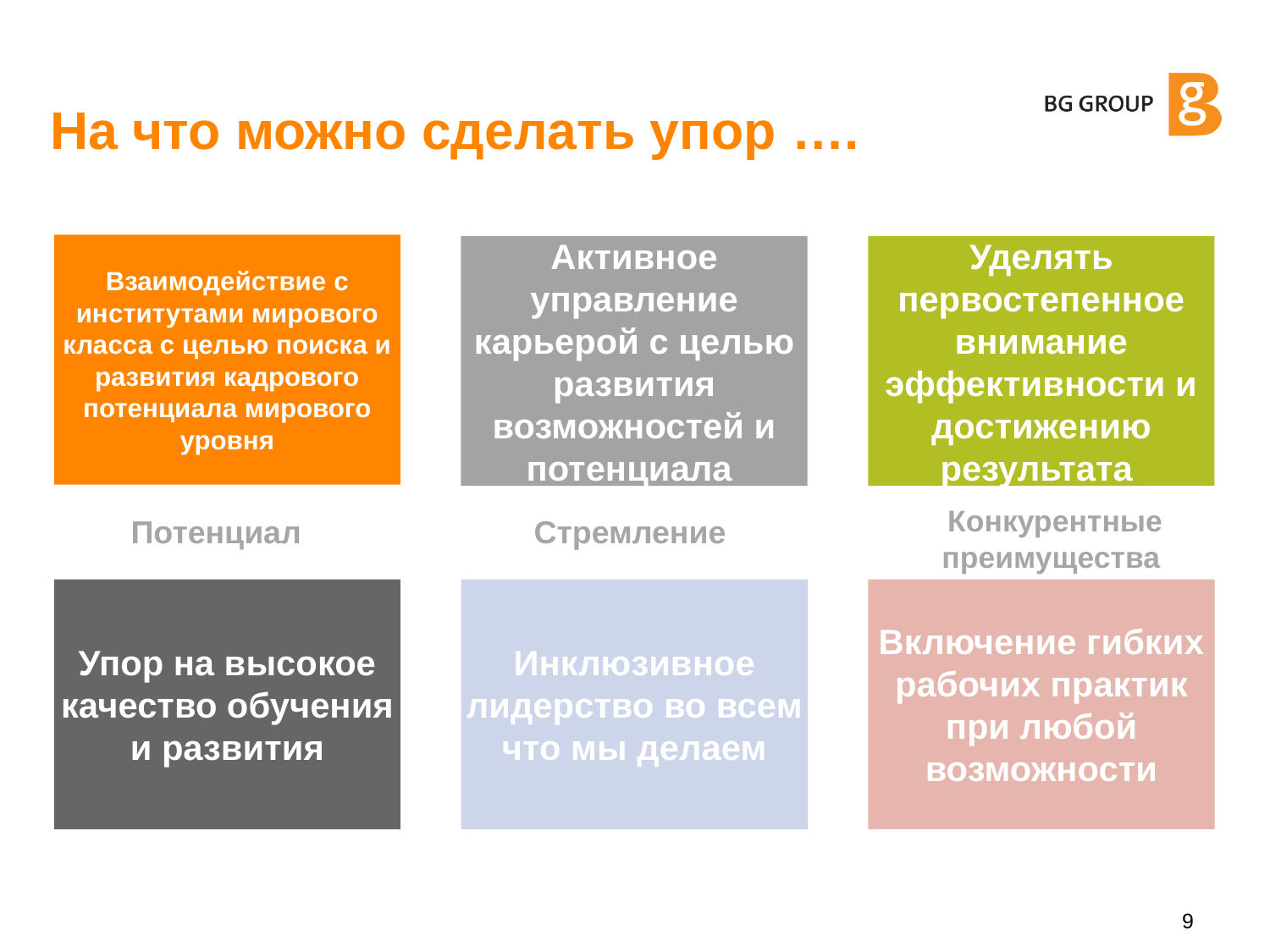

# На что можно сделать упор ….
Взаимодействие с институтами мирового класса с целью поиска и развития кадрового потенциала мирового уровня
Активное управление карьерой с целью развития возможностей и потенциала
Уделять первостепенное внимание эффективности и достижению результата
Конкурентные преимущества
Потенциал
Стремление
Упор на высокое качество обучения и развития
Инклюзивное лидерство во всем что мы делаем
Включение гибких рабочих практик при любой возможности
9